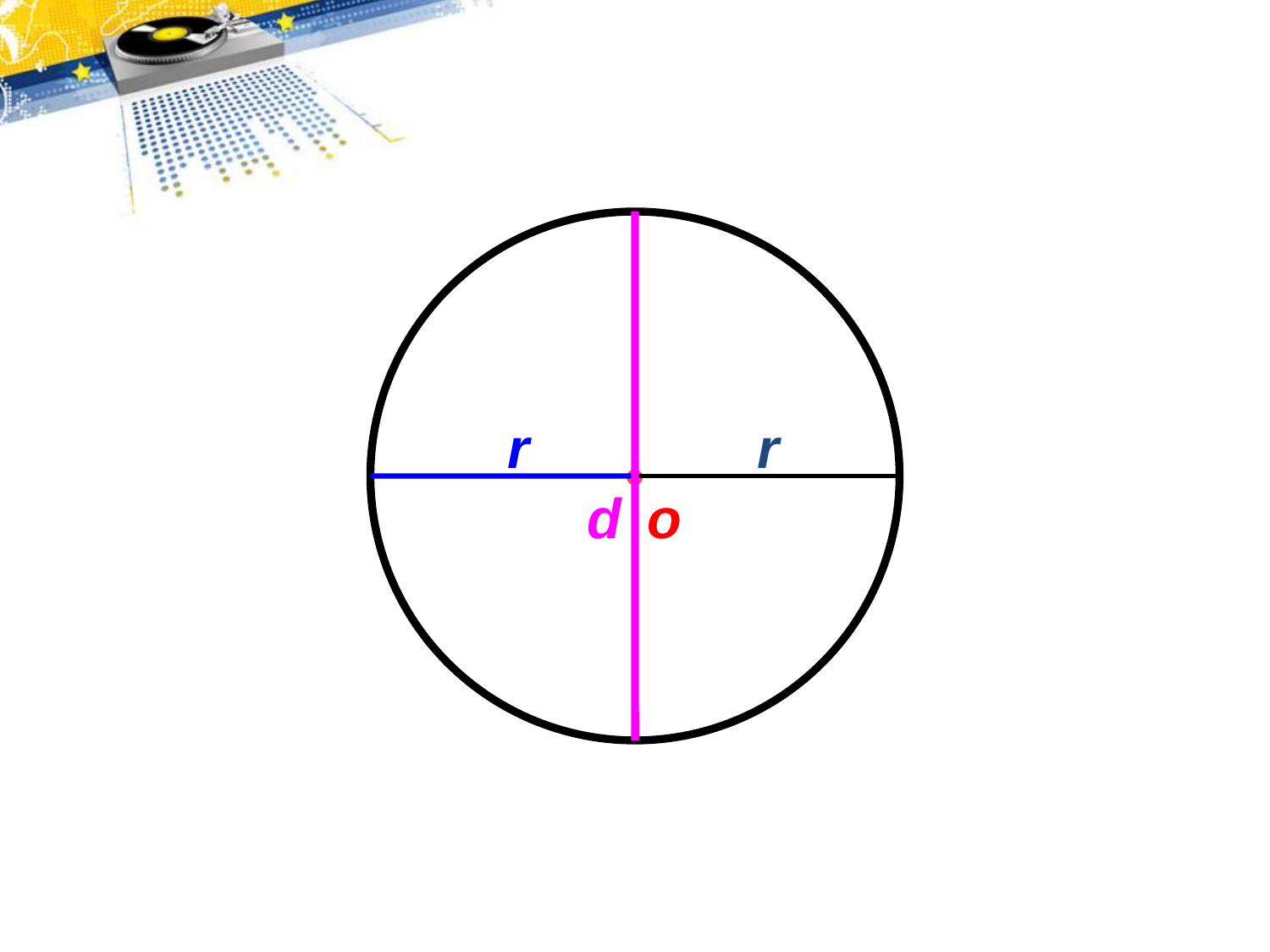

kj.hhsxqgtm.net
kj.vrvvegdv.net
kj.ygjchge.net
kj.bsdgrh.net
kj.yfcbvjh.net
kj.jdxvreh.net
kj.ycfhgjvc.net
kj.ynmjki.net
kj.yfcnhgfd.net
kj.lfbreego.net
kj.jbmftft.net
kj.jtkfvhwd.net
kj.cwrwpght.net
kj.wsgfdrv.net
kj.zawfedg.net
kj.svcbfthg.net
kj.sfdhrrfv.net
kj.fvbbjnh.net
kj.lvncftrf.net
kj.jnmyuik.net
kj.ysedgf.net
kj.gcbvcjy.net
kj.ydfhjb.net
kj.tvbnfvgj.net
kj.gcvnvcy.net
kj.scvbvntj.net
kj.cbvdhthv.net
kj.jvbmht.net
kj.kdspcksp.net
kj.cceanpjs.net
kj.ebhkxuag.net
kj.qbeweeku.net
kj.bwhwftuv.net
kj.cbtmbwrb.net
kj.qftrrjxb.net
kj.pwjmcvxd.net
kj.rshnuase.net
kj.pgracngj.net
kj.tkcktrjq.net
kj.sckjhlun.net
kj.aemrmeaq.net
kj.bxdhftj.net
kj.kbsncqaq.net
kj.qktamuex.net
kj.rwrvkhbx.net
kj.xtprjqut.net
kj.qfsgkjgu.net
kj.qtmfuhne.net
kj.hnubkhux.net
kj.tnftubvu.net
kj.qvxvsaug.net
kj.ybvwpie.net
kj.rcqtuhc.net
kj.dsphwto.net
kj.tqauuqq.net
kj.mnoogji.net
kj.vjpaaqj.net
kj.cxjznex.net
kj.shlnguz.net
kj.gjfmlna.net
kj.yvjwdfm.net
kj.ksltbui.net
kj.yzchpqw.net
kj.xvqxtmqx.net
kj.zvbwepfd.net
kj.sgptsxrk.net
kj.rgdxxrwg.net
kj.xdqskrkk.net
kj.qwaxraks.net
kj.heqwnqcv.net
kj.qthagmqd.net
kj.hjwawtqd.net
kj.ufemavgw.net
kj.qremcwwm.net
kj.kkcxskgx.net
kj.peafgptf.net
kj.pefeajdg.net
kj.mfpgpvxs.net
kj.frjeahnm.net
kj.mncjnuhg.net
kj.tbpvpmkd.net
kj.bdmutmrr.net
ls.ssmrscfk.net
ls.gusftrvb.net
ls.cbncpefc.net
ls.pxtbdbhd.net
ls.cfgwnpjn.net
ms.lsxruck.net
ms.kpnfnrcp.net
ms.uvsbjpna.net
ms.beswkfbv.net
ms.exrxbvsp.net
ms.gcdrvxcv.net
ms.tcmtdwtf.net
ms.nqwgyup.net
ms.tanubqp.net
ms.ncdkchvm.net
ms.szvwidm.net
ms.ucummwjd.net
ms.ydcihyk.net

r
r
•

d
o